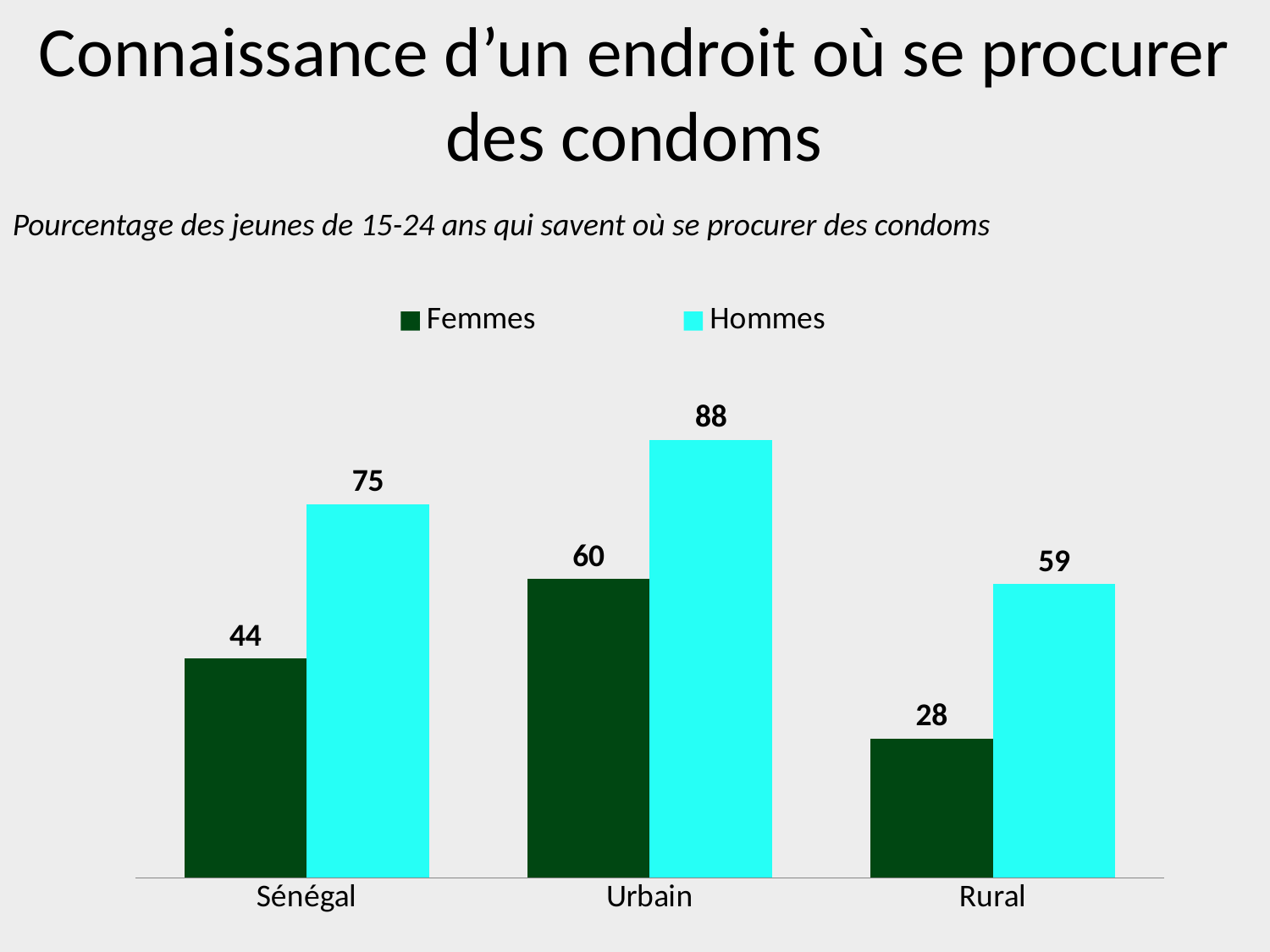

Connaissance d’un endroit où se procurer des condoms
Pourcentage des jeunes de 15-24 ans qui savent où se procurer des condoms

### Chart

| Category | Femmes  | Hommes  |
|---|---|---|
| Sénégal | 44.0 | 75.0 |
| Urbain | 60.0 | 88.0 |
| Rural | 28.0 | 59.0 |